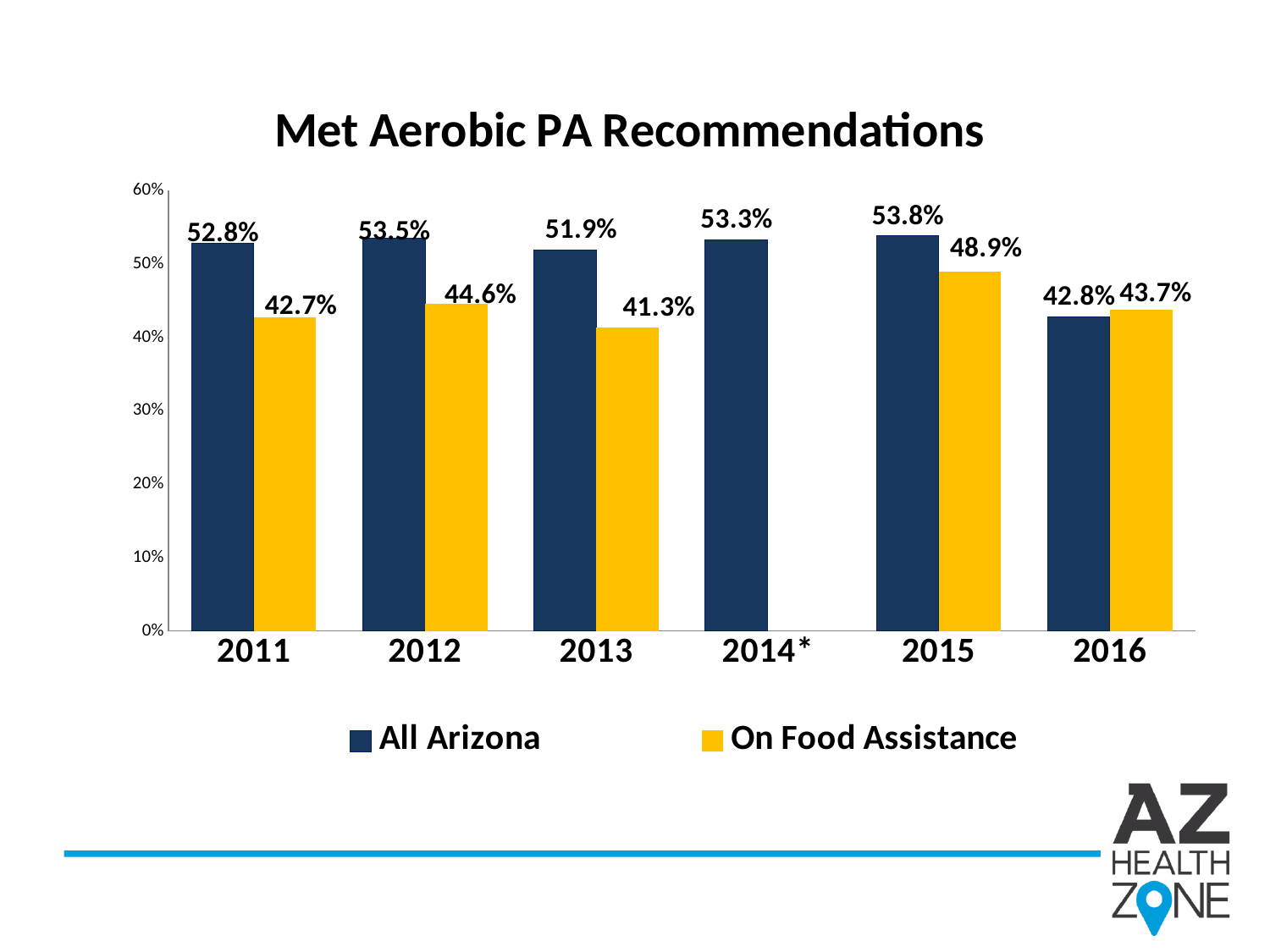

### Chart: Met Aerobic PA Recommendations

| Category | All Arizona | On Food Assistance |
|---|---|---|
| 2011 | 0.528 | 0.427 |
| 2012 | 0.535 | 0.446 |
| 2013 | 0.519 | 0.413 |
| 2014* | 0.533 | None |
| 2015 | 0.538 | 0.489 |
| 2016 | 0.428 | 0.437 |